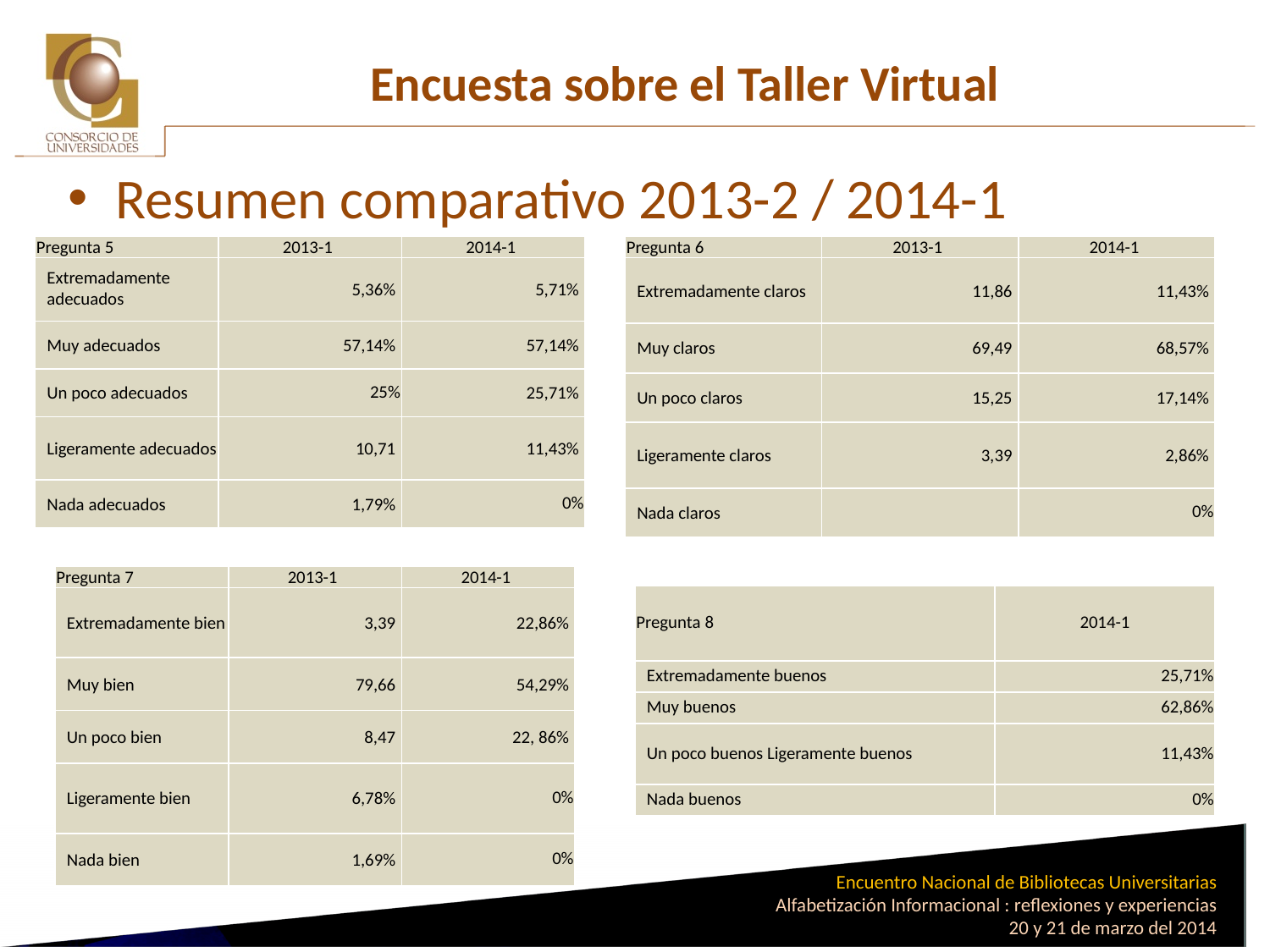

# Encuesta sobre el Taller Virtual
Resumen comparativo 2013-2 / 2014-1

| Pregunta 5 | 2013-1 | 2014-1 |
| --- | --- | --- |
| Extremadamente adecuados | 5,36% | 5,71% |
| Muy adecuados | 57,14% | 57,14% |
| Un poco adecuados | 25% | 25,71% |
| Ligeramente adecuados | 10,71 | 11,43% |
| Nada adecuados | 1,79% | 0% |
| Pregunta 6 | 2013-1 | 2014-1 |
| --- | --- | --- |
| Extremadamente claros | 11,86 | 11,43% |
| Muy claros | 69,49 | 68,57% |
| Un poco claros | 15,25 | 17,14% |
| Ligeramente claros | 3,39 | 2,86% |
| Nada claros |  | 0% |
| Pregunta 7 | 2013-1 | 2014-1 |
| --- | --- | --- |
| Extremadamente bien | 3,39 | 22,86% |
| Muy bien | 79,66 | 54,29% |
| Un poco bien | 8,47 | 22, 86% |
| Ligeramente bien | 6,78% | 0% |
| Nada bien | 1,69% | 0% |
| Pregunta 8 | 2014-1 |
| --- | --- |
| Extremadamente buenos | 25,71% |
| Muy buenos | 62,86% |
| Un poco buenos Ligeramente buenos | 11,43% |
| Nada buenos | 0% |